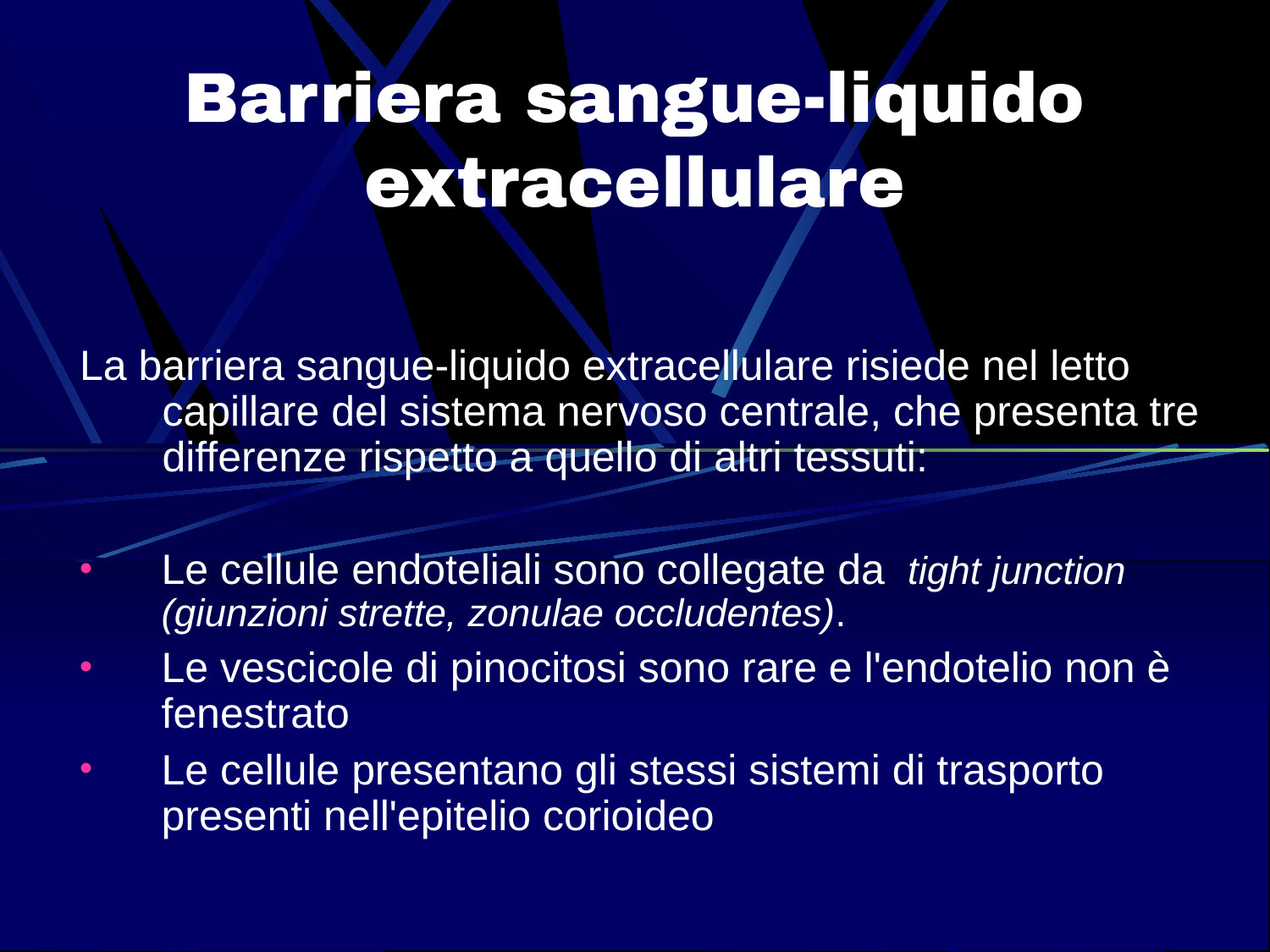

# Barriera sangue-liquido extracellulare

La barriera sangue-liquido extracellulare risiede nel letto capillare del sistema nervoso centrale, che presenta tre differenze rispetto a quello di altri tessuti:

Le cellule endoteliali sono collegate da  tight junction (giunzioni strette, zonulae occludentes).
Le vescicole di pinocitosi sono rare e l'endotelio non è fenestrato
Le cellule presentano gli stessi sistemi di trasporto presenti nell'epitelio corioideo